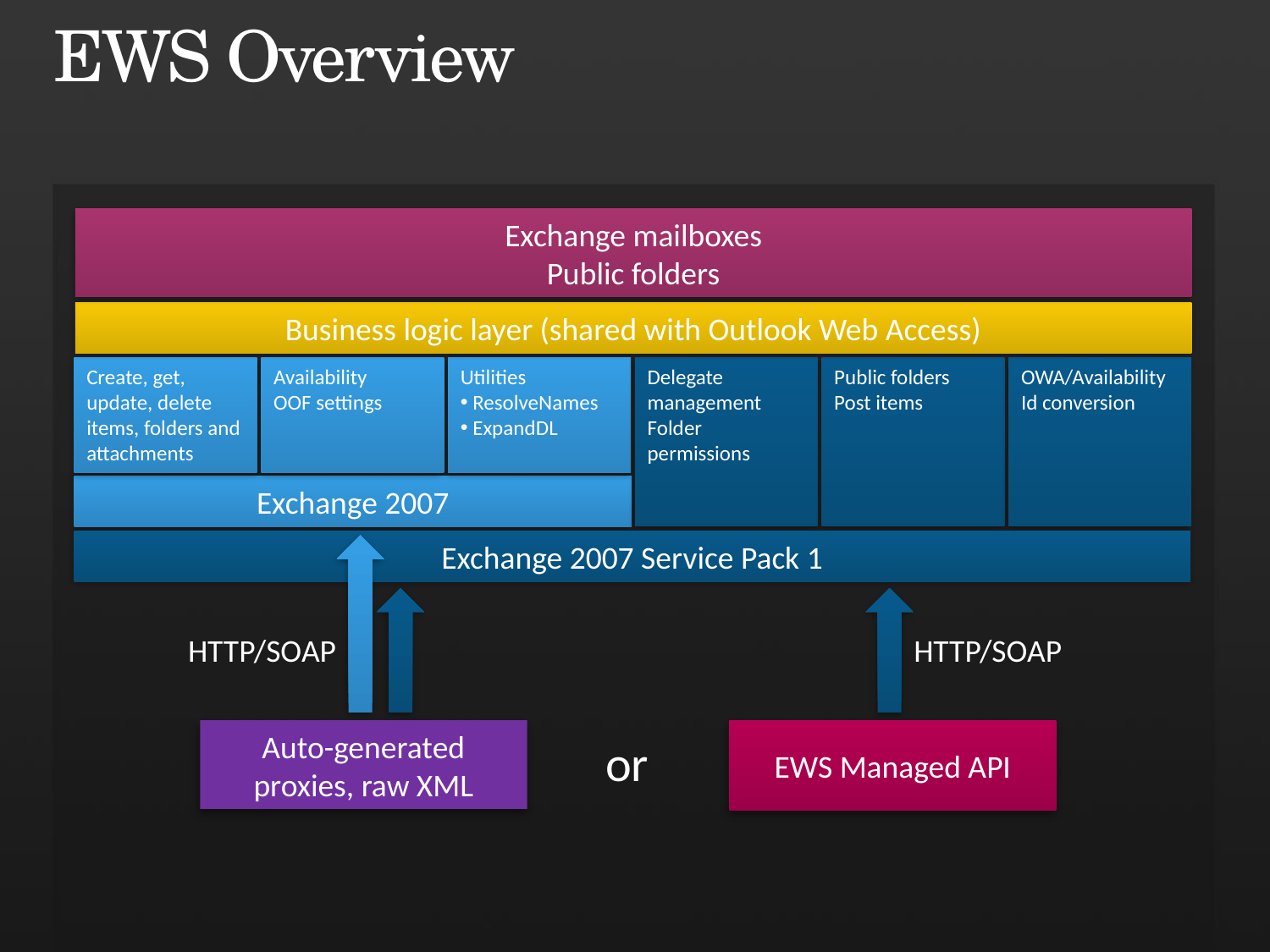

# EWS Overview
Exchange mailboxes
Public folders
Business logic layer (shared with Outlook Web Access)
Public folders
Post items
Delegate management
Folder permissions
OWA/Availability Id conversion
Exchange 2007 Service Pack 1
Create, get, update, delete items, folders and attachments
Availability
OOF settings
Utilities
 ResolveNames
 ExpandDL
Exchange 2007

HTTP/SOAP
HTTP/SOAP
Auto-generated proxies, raw XML
EWS Managed API
or